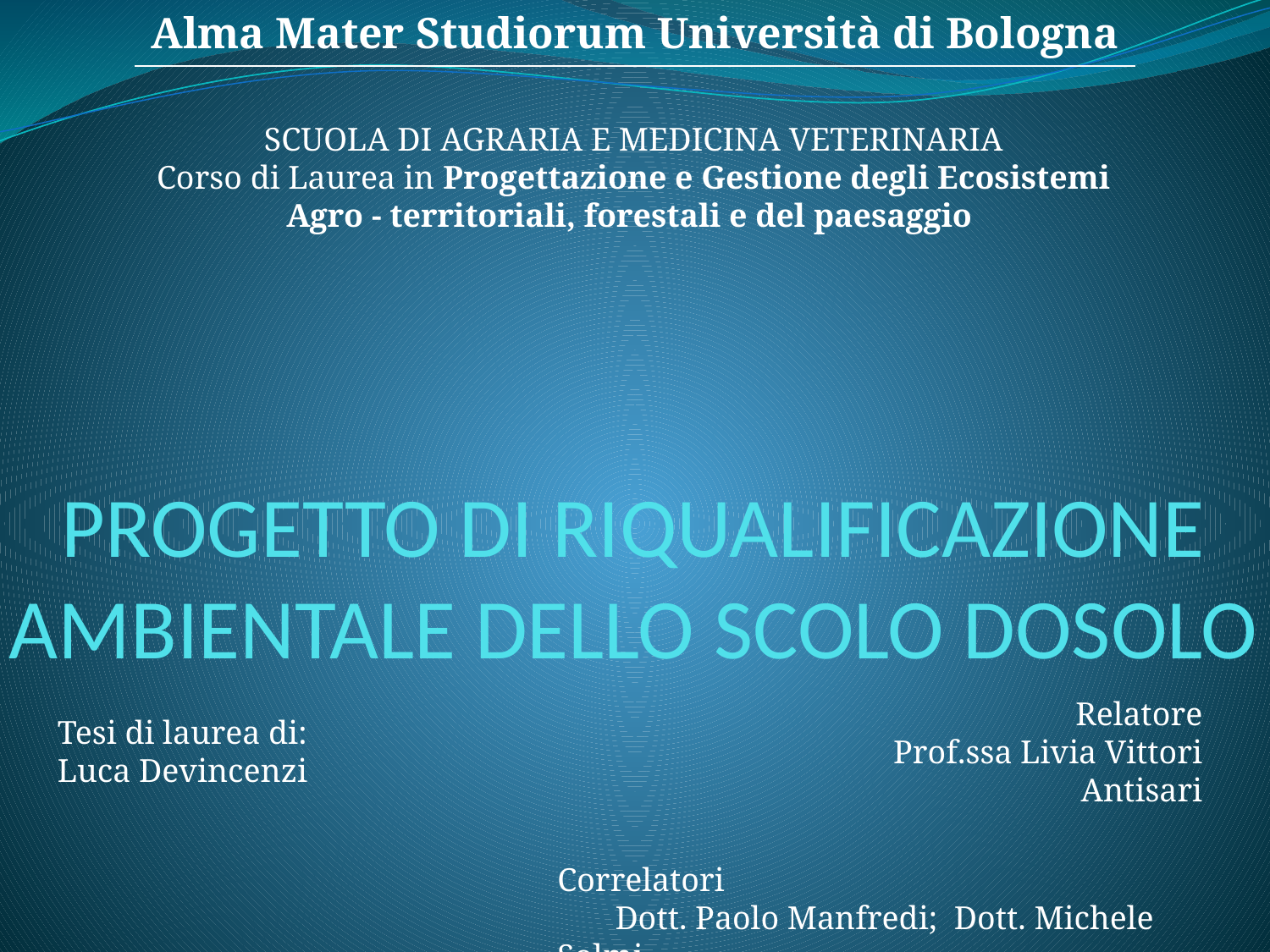

Alma Mater Studiorum Università di Bologna
SCUOLA DI AGRARIA E MEDICINA VETERINARIA
Corso di Laurea in Progettazione e Gestione degli Ecosistemi Agro - territoriali, forestali e del paesaggio

# PROGETTO DI RIQUALIFICAZIONE AMBIENTALE DELLO SCOLO DOSOLO
Tesi di laurea di:
Luca Devincenzi
Relatore
 Prof.ssa Livia Vittori Antisari
			              Correlatori
       Dott. Paolo Manfredi;  Dott. Michele Solmi